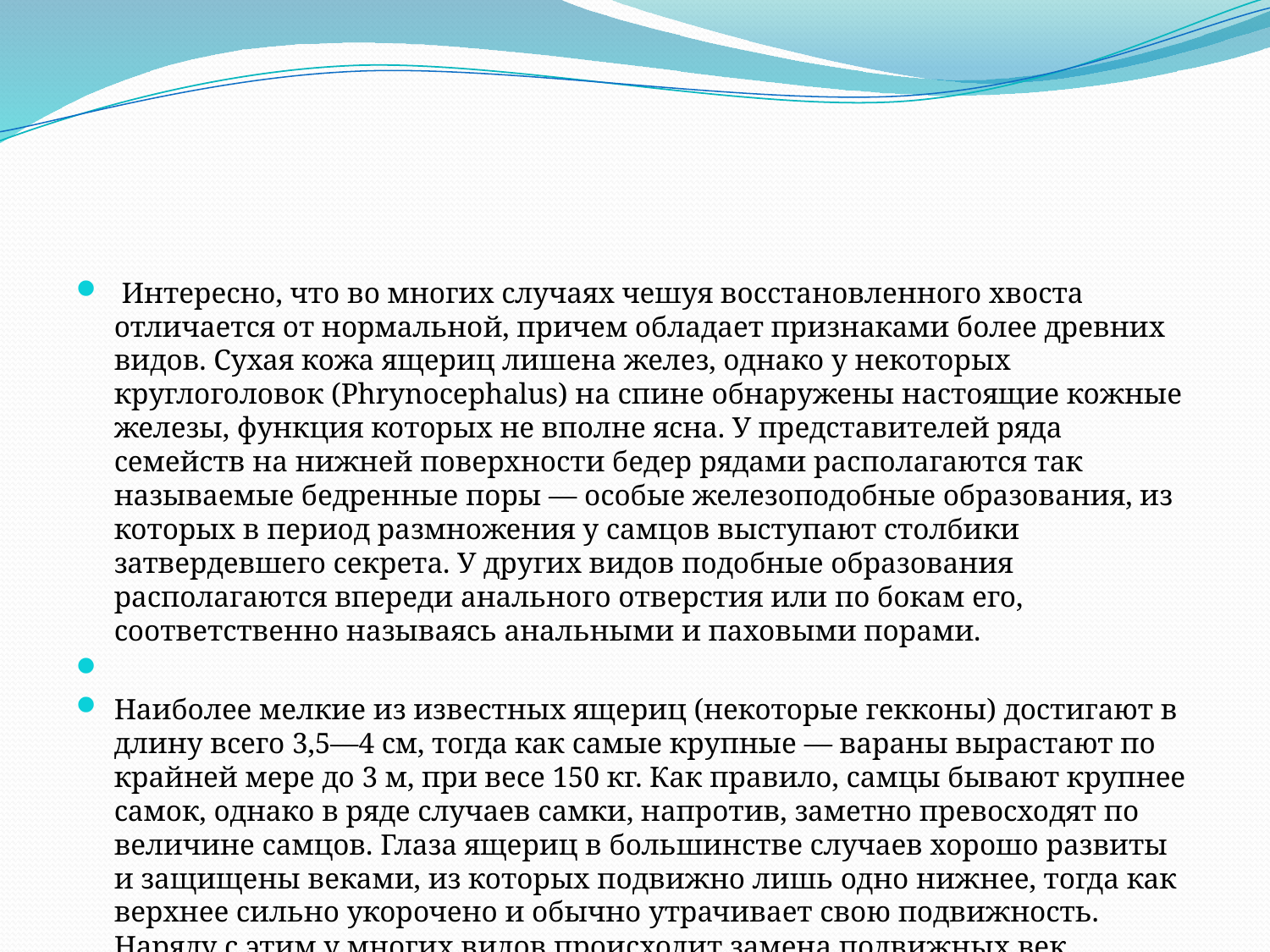

#
 Интересно, что во многих случаях чешуя восстановленного хвоста отличается от нормальной, причем обладает признаками более древних видов. Сухая кожа ящериц лишена желез, однако у некоторых круглоголовок (Phrynocephalus) на спине обнаружены настоящие кожные железы, функция которых не вполне ясна. У представителей ряда семейств на нижней поверхности бедер рядами располагаются так называемые бедренные поры — особые железоподобные образования, из которых в период размножения у самцов выступают столбики затвердевшего секрета. У других видов подобные образования располагаются впереди анального отверстия или по бокам его, соответственно называясь анальными и паховыми порами.

Наиболее мелкие из известных ящериц (некоторые гекконы) достигают в длину всего 3,5—4 см, тогда как самые крупные — вараны вырастают по крайней мере до 3 м, при весе 150 кг. Как правило, самцы бывают крупнее самок, однако в ряде случаев самки, напротив, заметно превосходят по величине самцов. Глаза ящериц в большинстве случаев хорошо развиты и защищены веками, из которых подвижно лишь одно нижнее, тогда как верхнее сильно укорочено и обычно утрачивает свою подвижность. Наряду с этим у многих видов происходит замена подвижных век цельной прозрачной оболочкой, покрывающей глаз наподобие часового стеклышка, как у змей. На примере ряда видов из различных систематических групп легко проследить постепенные стадии перехода от непрозрачных раздельных век к возникновению сначала прозрачного окошка во все еще подвижном нижнем веке и далее до полного срастания нижнего века с верхним и образования в нем уже неподвижного окошка. Такие сросшиеся веки имеются у большинства ночных ящериц — гекконов, ряда безногих и роющих видов, а также у некоторых сцинков и других ящериц, равно с дневным и ночным образом жизни. У многих роющих видов глаза сильно уменьшены в размерах, а "в ряде случаев совершенно зарастают кожей, сквозь которую просвечивают в виде слабо заметных темных пятен. Ночные ящерицы обладают, как правило, значительно увеличенными глазами, имеющими зрачок в виде вертикальной щели с прямыми или пиловидно изрезанными краями. В сетчатой оболочке глаз дневных ящериц имеются специальные элементы цветного зрения — колбочки, благодаря которым они способны различать все цвета солнечного спектра. У большинства ночных видов светочувствительные элементы представлены палочками, и восприятие красок для них недоступно. Как правило, ящерицы обладают хорошим слухом. Барабанная перепонка может быть расположена открыто по сторонам головы, скрыта под чешуей тела или же может совершенно зарастать кожей, так что наружное слуховое отверстие исчезает. Иногда она вместе с барабанной полостью редуцируется, и животное способно воспринимать звук лишь сейсмическим путем, т. е. прижимаясь всем телом к субстрату. Большинство ящериц издает только глухое шипение или фырканье. Более или менее громкие звуки — писк, щелканье, чириканье или кваканье — способны производить разные гекконы, что достигается при помощи языка или трением друг о друга роговых чешуи. Помимо гекконов, довольно громко «визжать» могут также и некоторые песочные ящерицы (Psammodromus). Обоняние развито слабее других органов чувств, однако некоторые ящерицы вполне могут отыскивать добычу по запаху. Ноздри многих, особенно пустынных, видов закрываются специальными клапанами, препятствующими попаданию песка в носовую полость. Некоторые ящерицы обладают хорошо развитым чувством вкуса и охотно пьют, например, сахарный сироп, выбирая его среди безвкусных растворов. Однако вкусовая чувствительность их к горьким веществам незначительна. У многих ящериц есть осязательные волоски, образовавшиеся из ороговевших клеток верхнего слоя кожи и правильно расположенные по краям отдельных чешуи. В разных местах туловища и головы часто располагаются, кроме того, особые осязательные пятна, на которых сосредоточены чувствительные клетки. Многие ящерицы имеют так называемый третий, или теменной, глаз, заметный обычно в виде небольшого светлого пятна в центре одного из покрывающих заднюю часть головы щитков. По своему строению он несколько напоминает обычный глаз и может воспринимать определенные световые раздражения, передавая их по особому нерву в мозг. Действуя на важнейшую эндокринную железу — гипофиз, световые сигналы стимулируют половую активность животных, наступающую лишь при определенной продолжительности светлого времени суток.